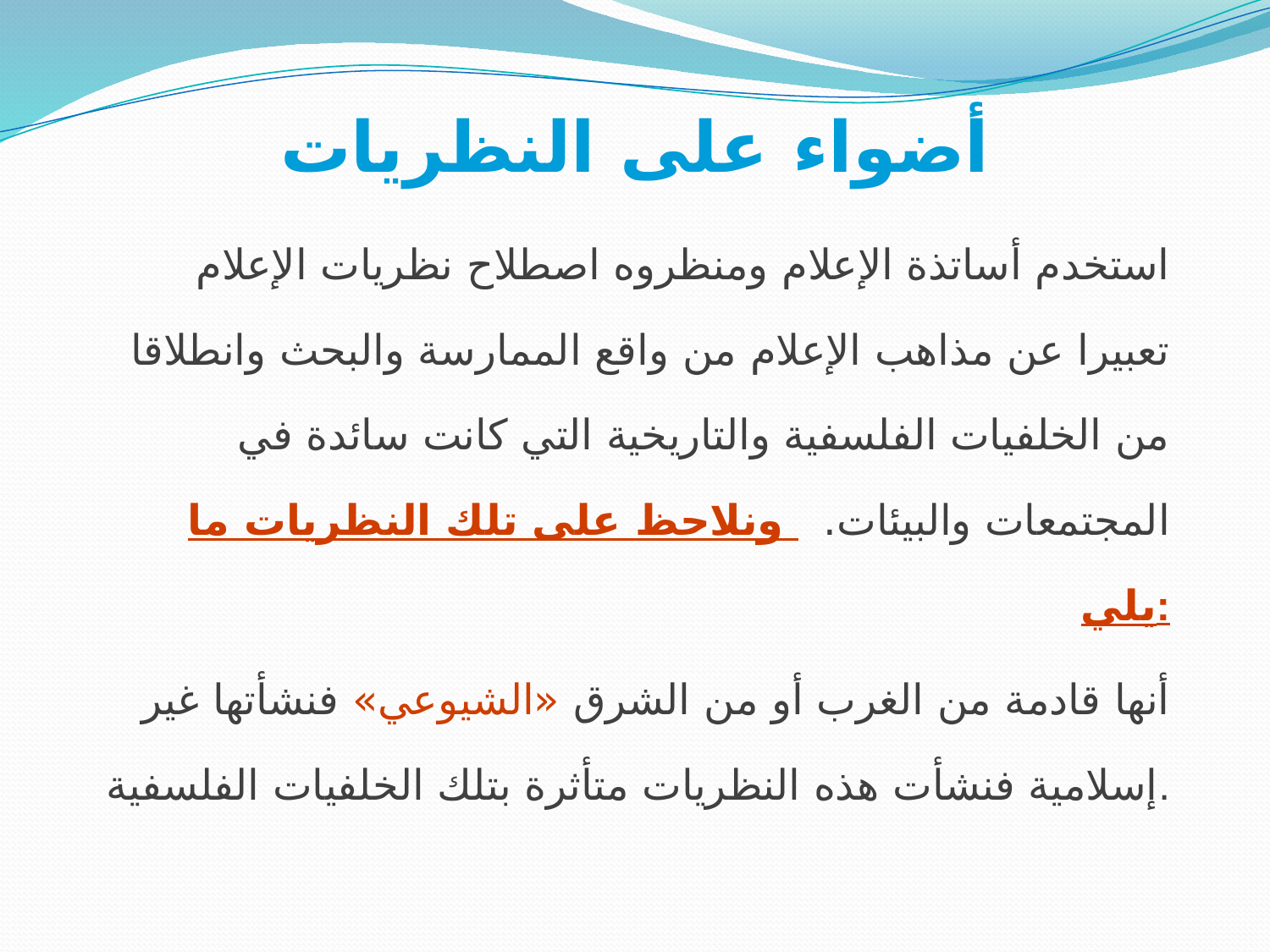

# أضواء على النظريات
استخدم أساتذة الإعلام ومنظروه اصطلاح نظريات الإعلام تعبيرا عن مذاهب الإعلام من واقع الممارسة والبحث وانطلاقا من الخلفيات الفلسفية والتاريخية التي كانت سائدة في المجتمعات والبيئات.   ونلاحظ على تلك النظريات ما يلي:
أنها قادمة من الغرب أو من الشرق «الشيوعي» فنشأتها غير إسلامية فنشأت هذه النظريات متأثرة بتلك الخلفيات الفلسفية.